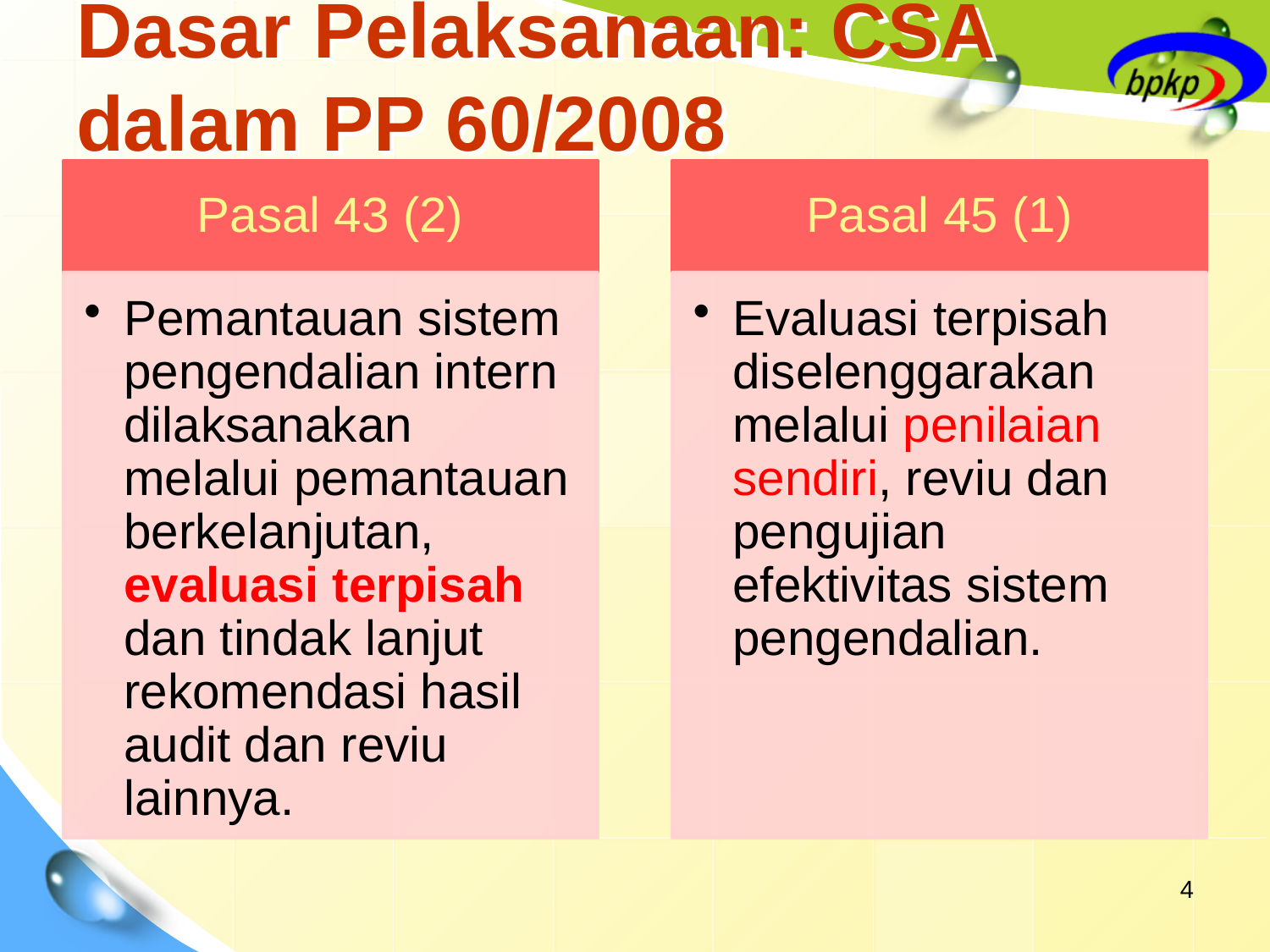

# Dasar Pelaksanaan: CSA dalam PP 60/2008
Pasal 43 (2)
Pemantauan sistem pengendalian intern dilaksanakan melalui pemantauan berkelanjutan, evaluasi terpisah dan tindak lanjut rekomendasi hasil audit dan reviu lainnya.
Pasal 45 (1)
Evaluasi terpisah diselenggarakan melalui penilaian sendiri, reviu dan pengujian efektivitas sistem pengendalian.
4